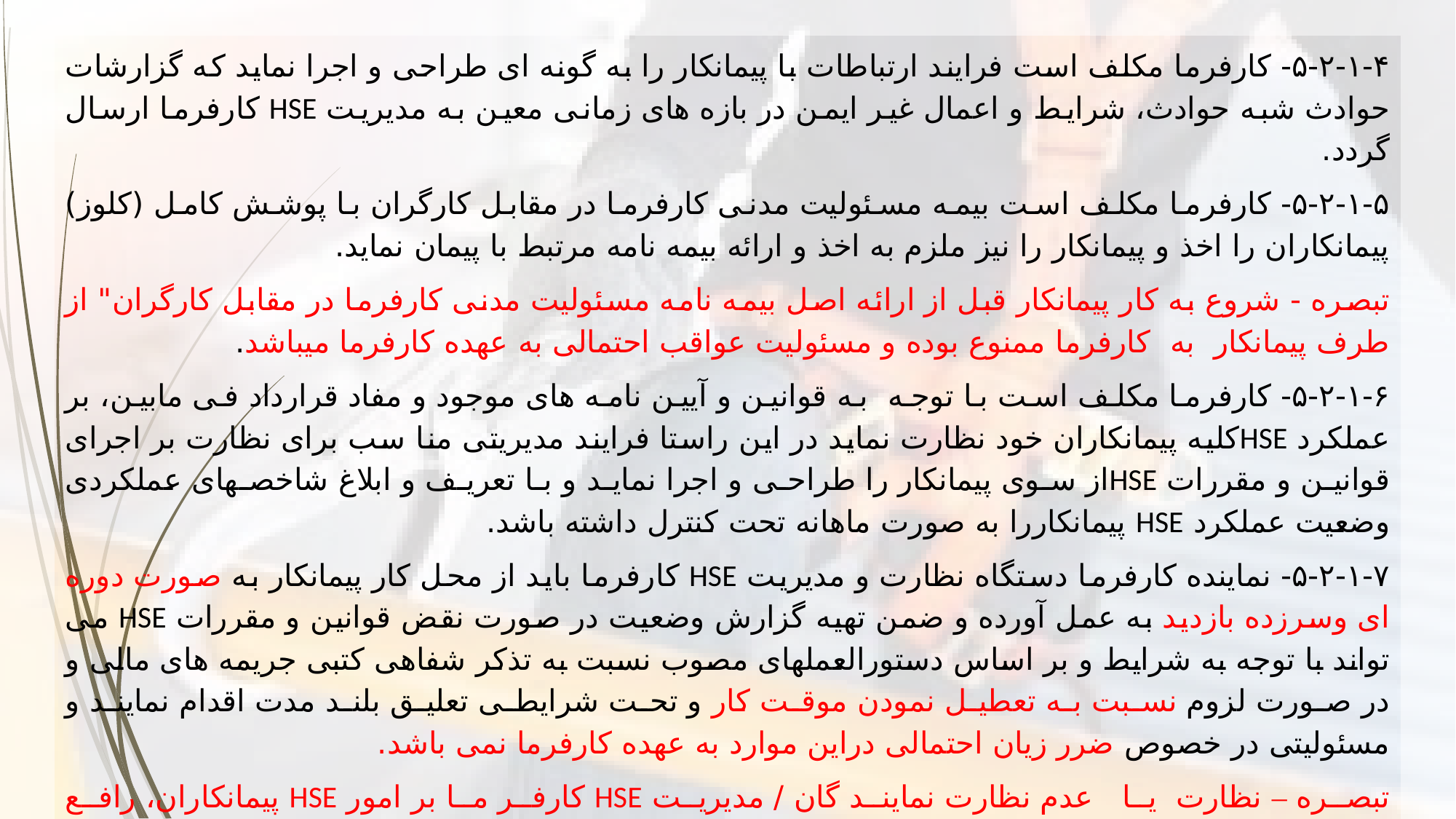

۵-۲-۱-۴- کارفرما مکلف است فرایند ارتباطات با پیمانکار را به گونه ای طراحی و اجرا نماید که گزارشات حوادث شبه حوادث، شرایط و اعمال غیر ایمن در بازه های زمانی معین به مدیریت HSE کارفرما ارسال گردد.
۵-۲-۱-۵- کارفرما مکلف است بیمه مسئولیت مدنی کارفرما در مقابل کارگران با پوشش کامل (کلوز) پیمانکاران را اخذ و پیمانکار را نیز ملزم به اخذ و ارائه بیمه نامه مرتبط با پیمان نماید.
تبصره - شروع به کار پیمانکار قبل از ارائه اصل بیمه نامه مسئولیت مدنی کارفرما در مقابل کارگران" از طرف پیمانکار  به  کارفرما ممنوع بوده و مسئولیت عواقب احتمالی به عهده کارفرما میباشد.
۵-۲-۱-۶- کارفرما مکلف است با توجه  به قوانین و آیین نامه های موجود و مفاد قرارداد فی مابین، بر عملکرد HSEکلیه پیمانکاران خود نظارت نماید در این راستا فرایند مدیریتی منا سب برای نظارت بر اجرای قوانین و مقررات HSEاز سوی پیمانکار را طراحی و اجرا نماید و با تعریف و ابلاغ شاخصهای عملکردی وضعیت عملکرد HSE پیمانکاررا به صورت ماهانه تحت کنترل داشته باشد.
۵-۲-۱-۷- نماینده کارفرما دستگاه نظارت و مدیریت HSE کارفرما باید از محل کار پیمانکار به صورت دوره ای وسرزده بازدید به عمل آورده و ضمن تهیه گزارش وضعیت در صورت نقض قوانین و مقررات HSE می تواند با توجه به شرایط و بر اساس دستورالعملهای مصوب نسبت به تذکر شفاهی کتبی جریمه های مالی و در صورت لزوم نسبت به تعطیل نمودن موقت کار و تحت شرایطی تعلیق بلند مدت اقدام نمایند و مسئولیتی در خصوص ضرر زیان احتمالی دراین موارد به عهده کارفرما نمی باشد.
تبصره – نظارت  یا   عدم نظارت نمایند گان / مدیریت HSE کارفر ما بر امور HSE پیمانکاران، رافع مسئولیت پیمانکار ومانع نظارت مسئولین ذیربط کشوری نخواهد بود.